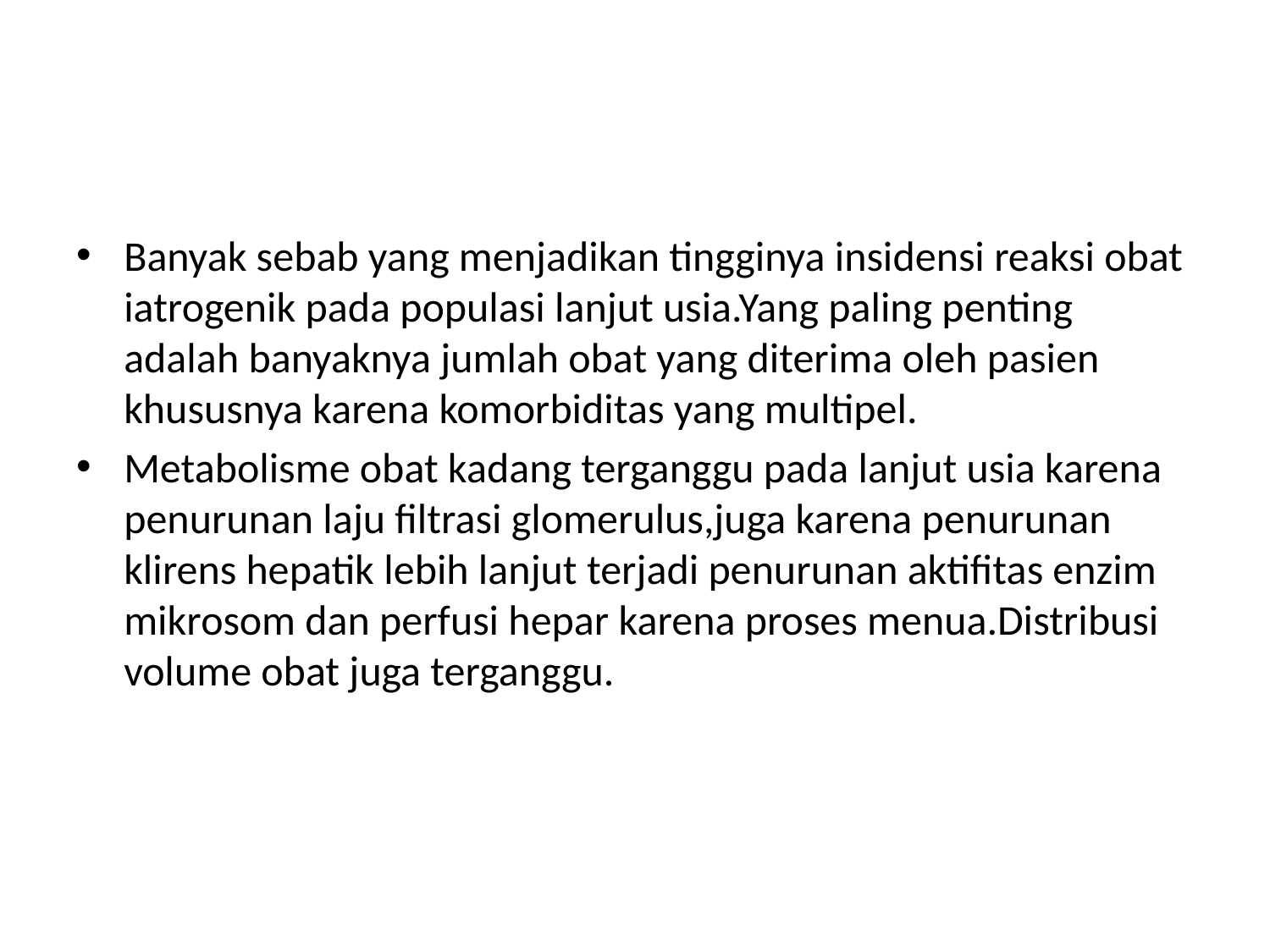

#
Banyak sebab yang menjadikan tingginya insidensi reaksi obat iatrogenik pada populasi lanjut usia.Yang paling penting adalah banyaknya jumlah obat yang diterima oleh pasien khususnya karena komorbiditas yang multipel.
Metabolisme obat kadang terganggu pada lanjut usia karena penurunan laju filtrasi glomerulus,juga karena penurunan klirens hepatik lebih lanjut terjadi penurunan aktifitas enzim mikrosom dan perfusi hepar karena proses menua.Distribusi volume obat juga terganggu.